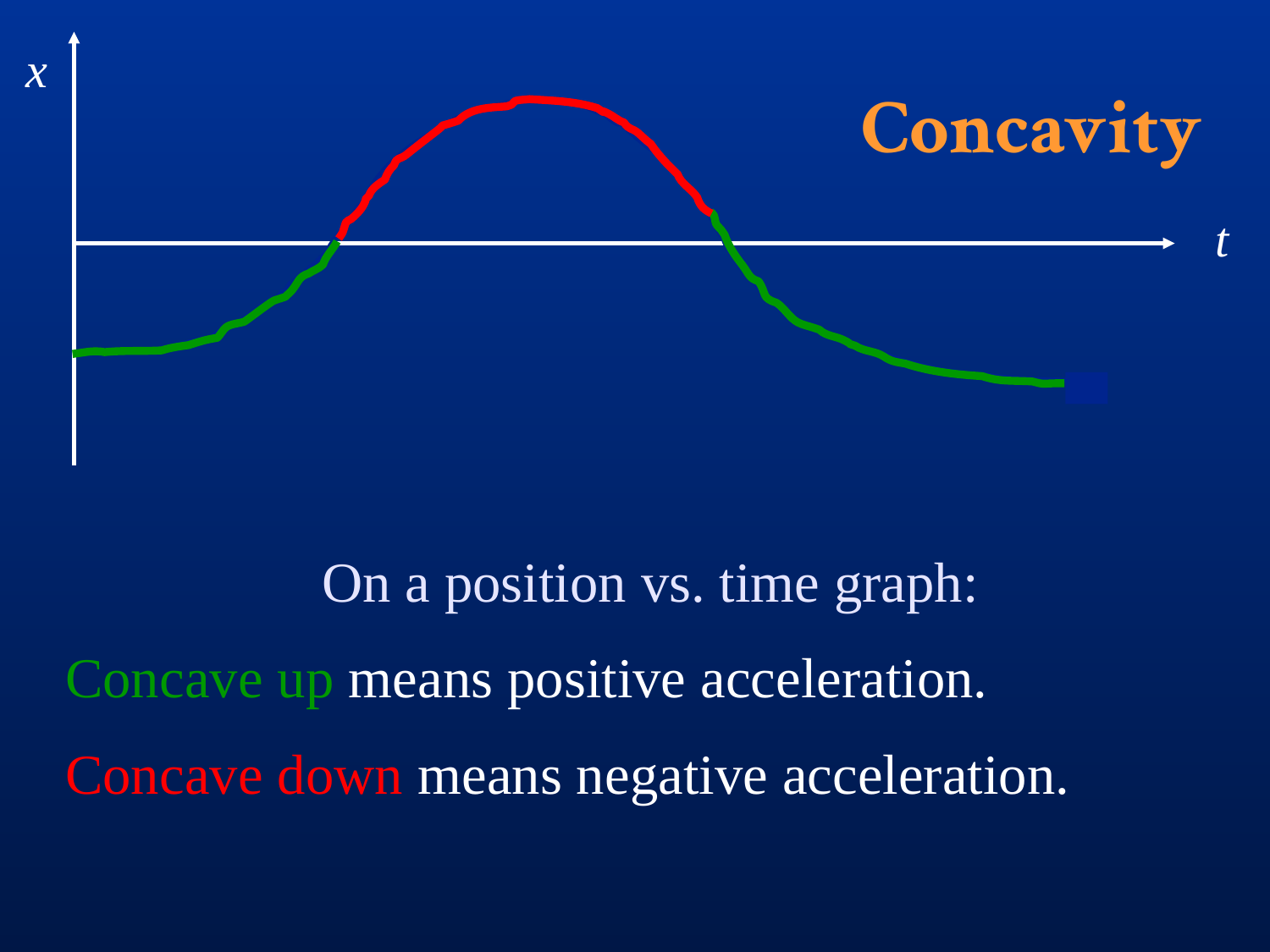

x

t

# Concavity

On a position vs. time graph:
Concave up means positive acceleration.
Concave down means negative acceleration.